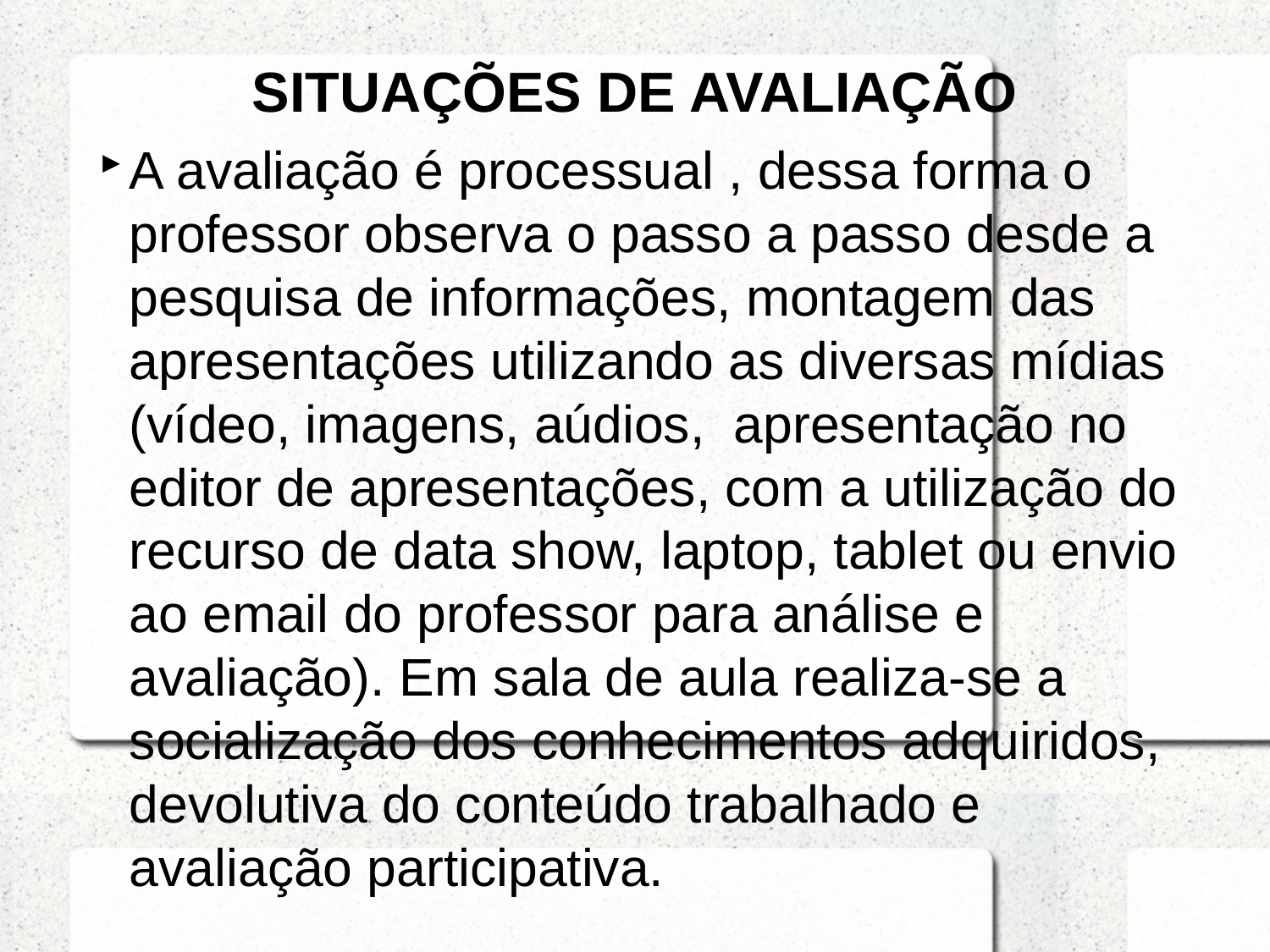

SITUAÇÕES DE AVALIAÇÃO
A avaliação é processual , dessa forma o professor observa o passo a passo desde a pesquisa de informações, montagem das apresentações utilizando as diversas mídias (vídeo, imagens, aúdios,  apresentação no editor de apresentações, com a utilização do recurso de data show, laptop, tablet ou envio ao email do professor para análise e avaliação). Em sala de aula realiza-se a socialização dos conhecimentos adquiridos, devolutiva do conteúdo trabalhado e avaliação participativa.